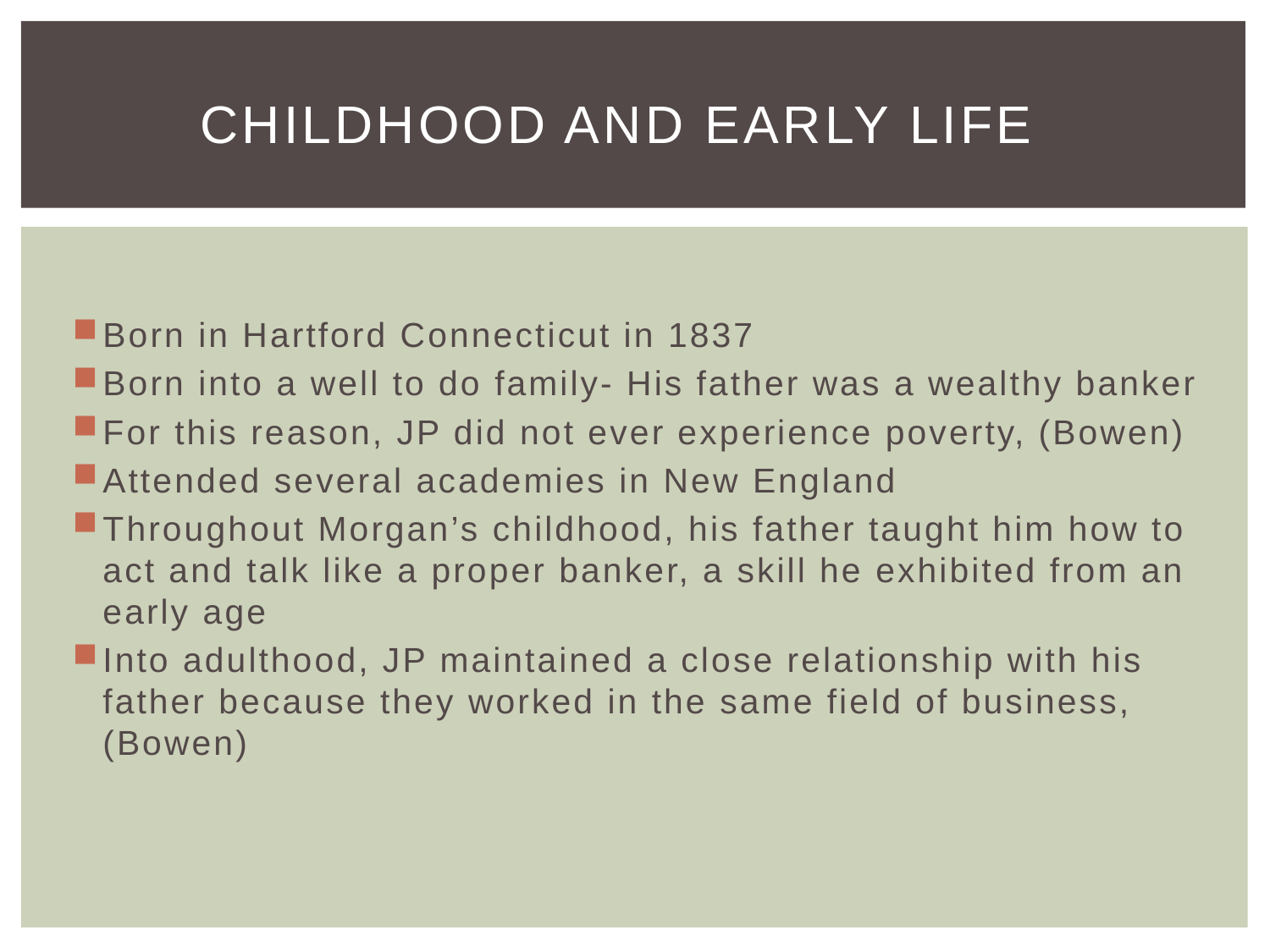

# Childhood and Early Life
Born in Hartford Connecticut in 1837
Born into a well to do family- His father was a wealthy banker
For this reason, JP did not ever experience poverty, (Bowen)
Attended several academies in New England
Throughout Morgan’s childhood, his father taught him how to act and talk like a proper banker, a skill he exhibited from an early age
Into adulthood, JP maintained a close relationship with his father because they worked in the same field of business, (Bowen)